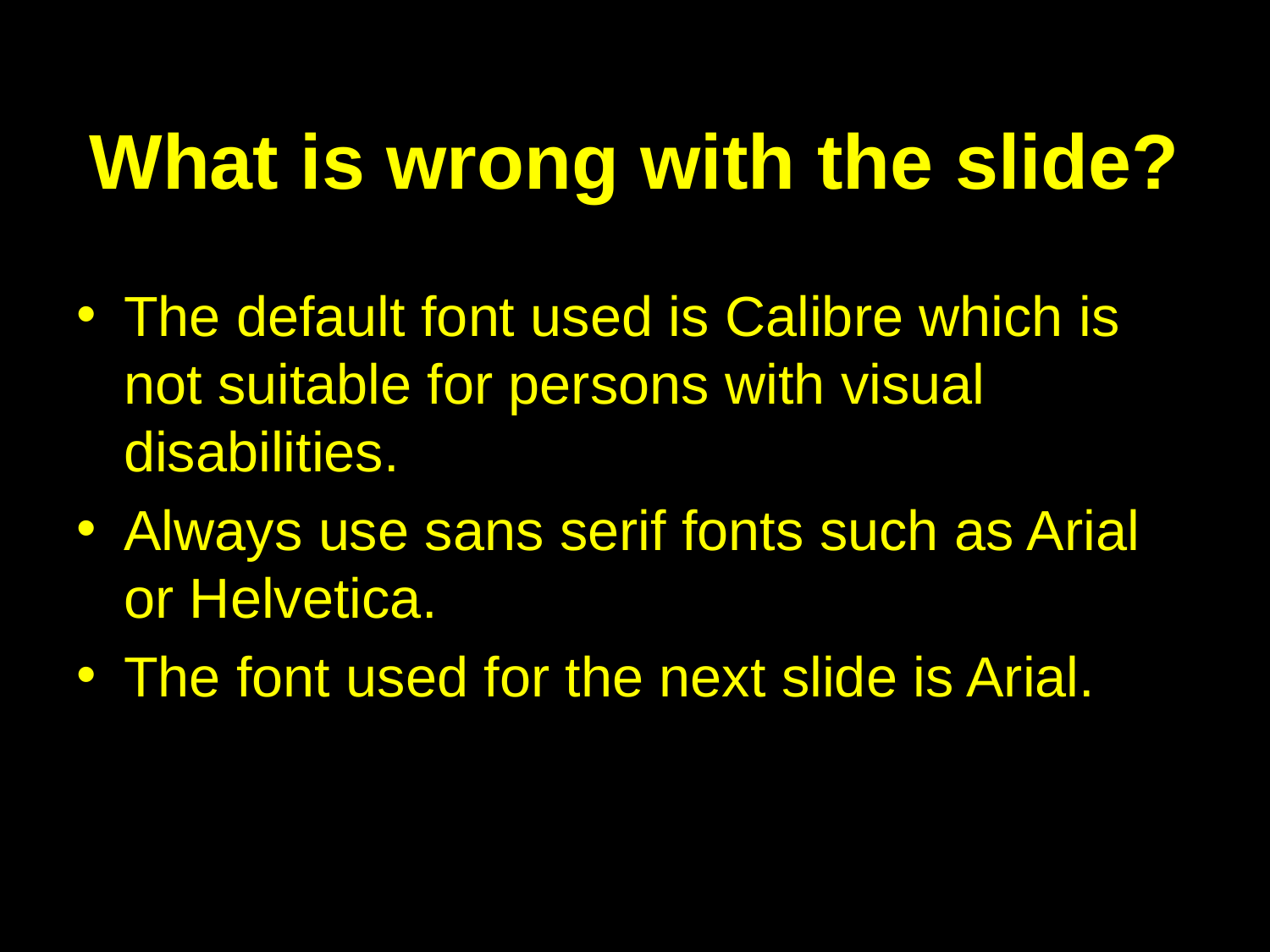

# What is wrong with the slide?
The default font used is Calibre which is not suitable for persons with visual disabilities.
Always use sans serif fonts such as Arial or Helvetica.
The font used for the next slide is Arial.